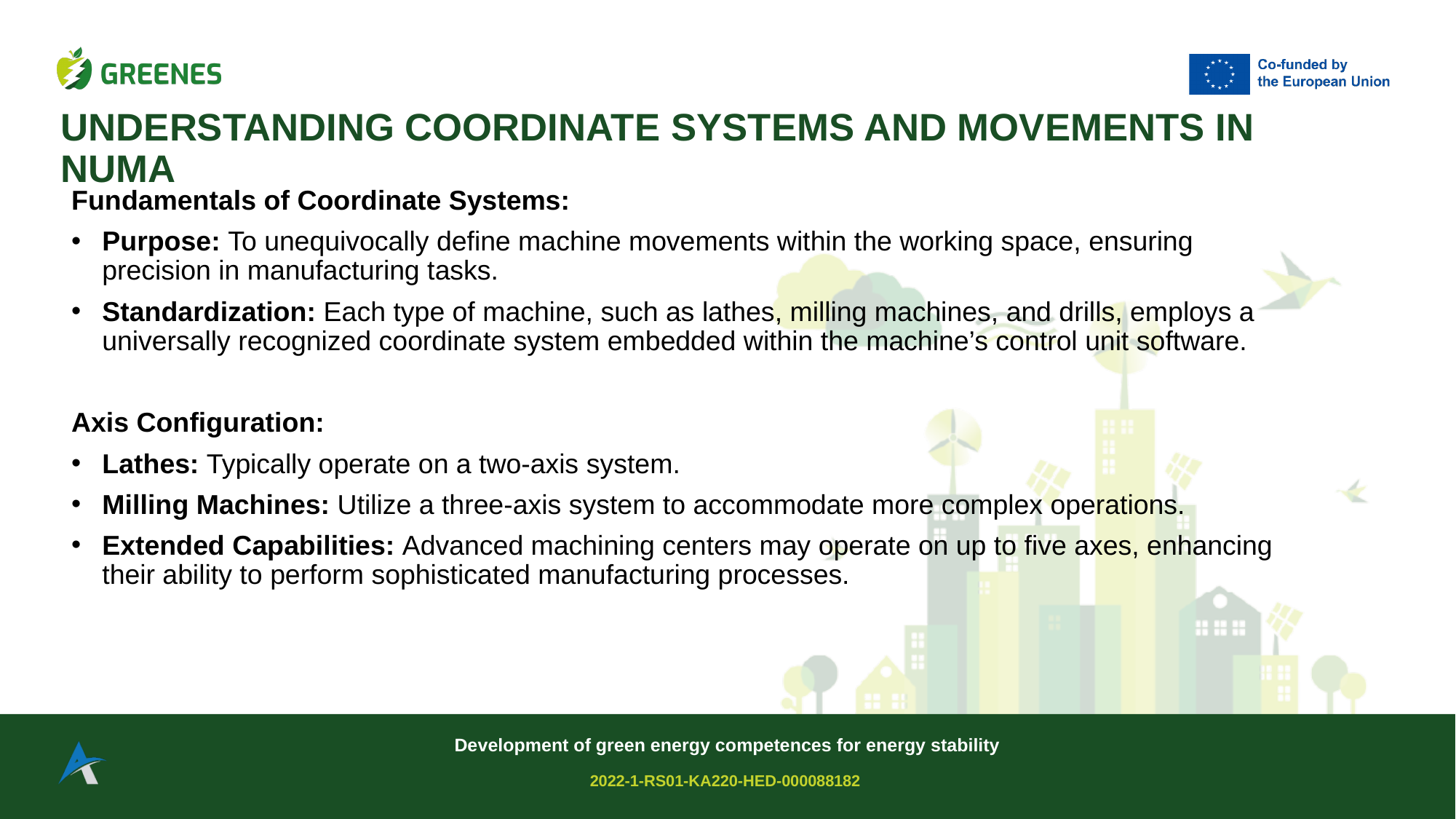

# UNDERSTANDING COORDINATE SYSTEMS AND MOVEMENTS IN NUMA
Fundamentals of Coordinate Systems:
Purpose: To unequivocally define machine movements within the working space, ensuring precision in manufacturing tasks.
Standardization: Each type of machine, such as lathes, milling machines, and drills, employs a universally recognized coordinate system embedded within the machine’s control unit software.

Axis Configuration:
Lathes: Typically operate on a two-axis system.
Milling Machines: Utilize a three-axis system to accommodate more complex operations.
Extended Capabilities: Advanced machining centers may operate on up to five axes, enhancing their ability to perform sophisticated manufacturing processes.